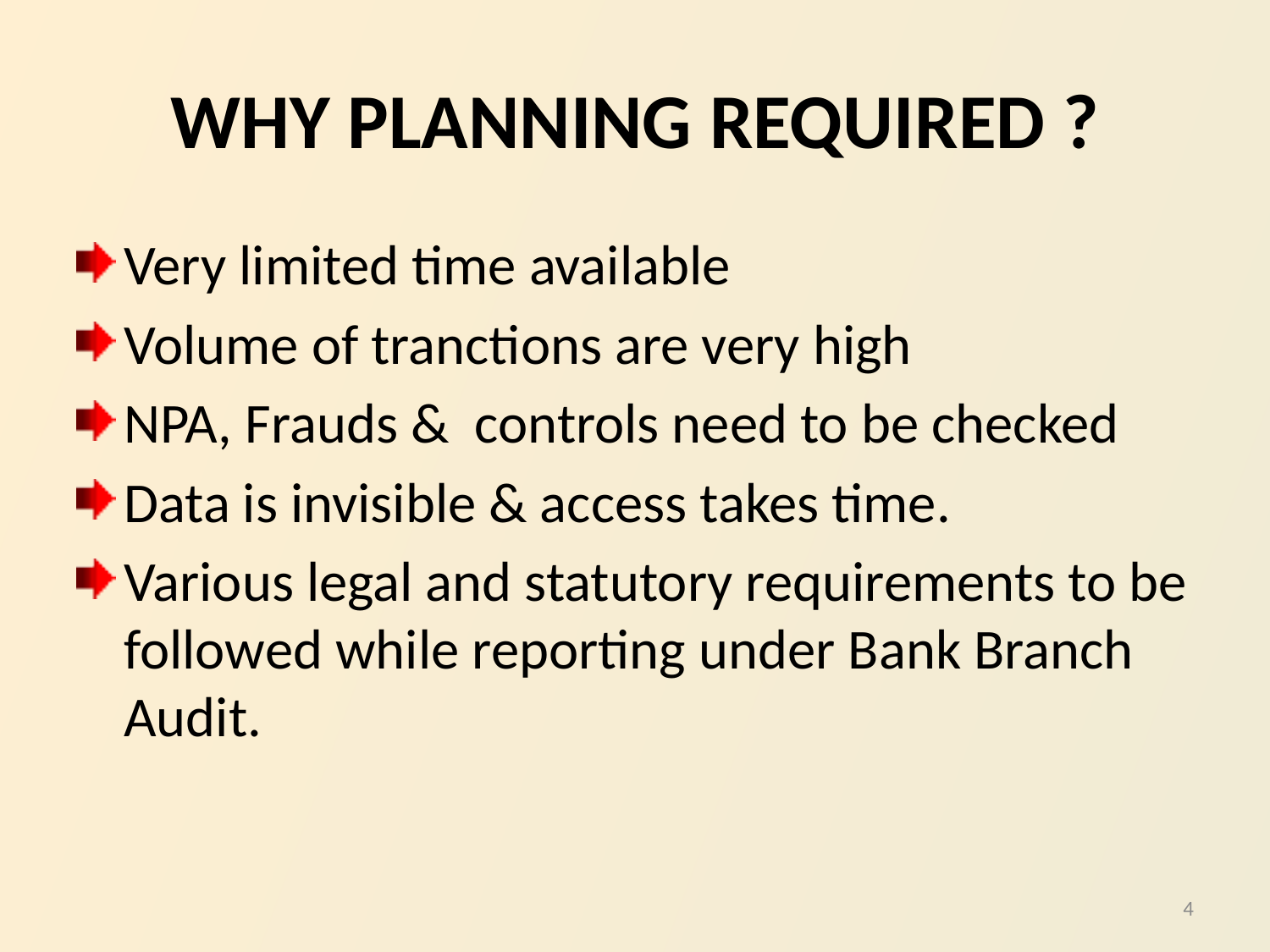

# WHY PLANNING REQUIRED ?
Very limited time available
Volume of tranctions are very high
NPA, Frauds &  controls need to be checked
Data is invisible & access takes time.
Various legal and statutory requirements to be followed while reporting under Bank Branch Audit.
4